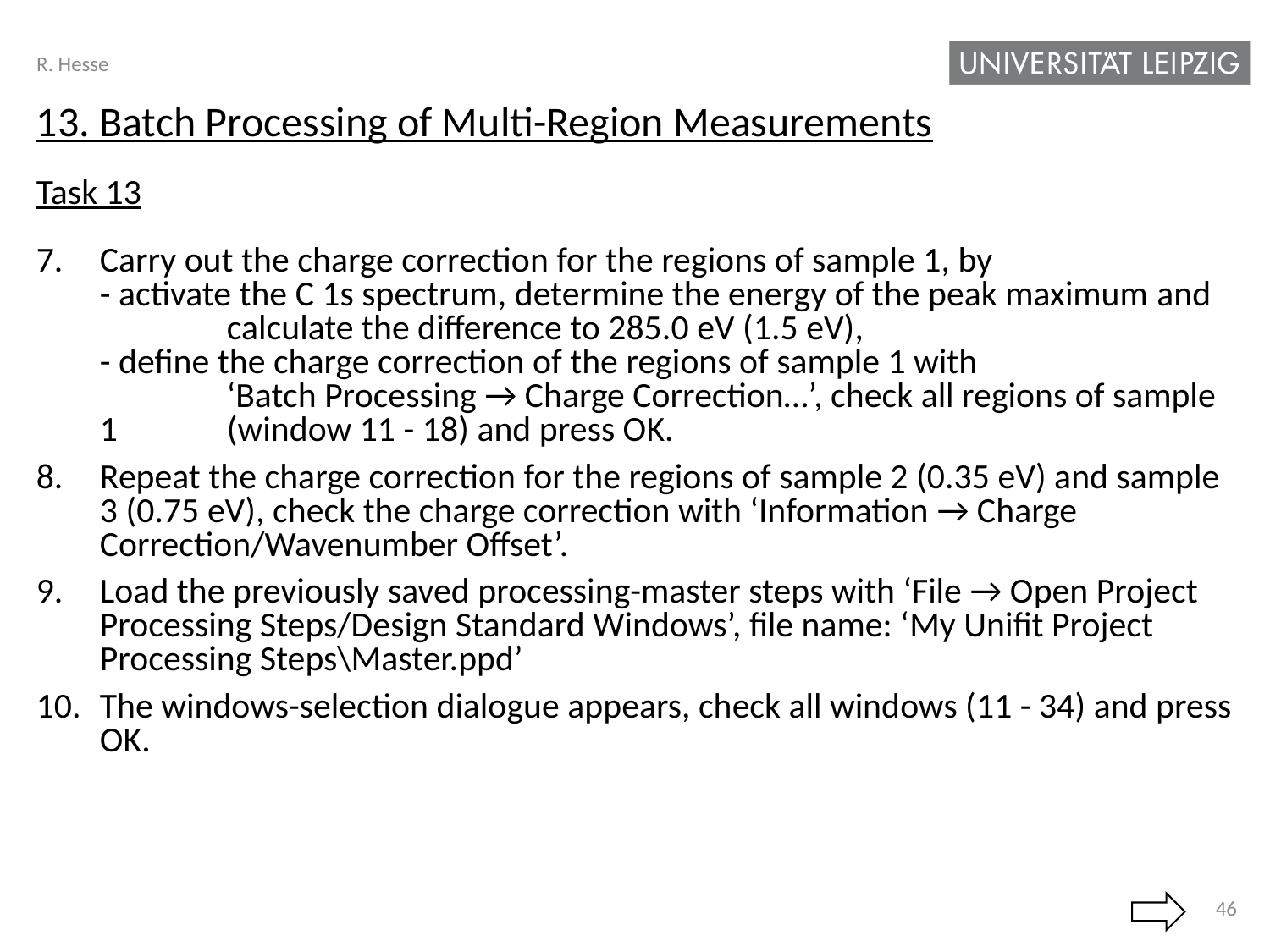

R. Hesse
13. Batch Processing of Multi-Region Measurements
Task 13

Carry out the charge correction for the regions of sample 1, by
- activate the C 1s spectrum, determine the energy of the peak maximum and 	calculate the difference to 285.0 eV (1.5 eV),
- define the charge correction of the regions of sample 1 with
	‘Batch Processing → Charge Correction…’, check all regions of sample 1 	(window 11 - 18) and press OK.
Repeat the charge correction for the regions of sample 2 (0.35 eV) and sample 3 (0.75 eV), check the charge correction with ‘Information → Charge Correction/Wavenumber Offset’.

Load the previously saved processing-master steps with ‘File → Open Project Processing Steps/Design Standard Windows’, file name: ‘My Unifit Project Processing Steps\Master.ppd’

The windows-selection dialogue appears, check all windows (11 - 34) and press OK.

46